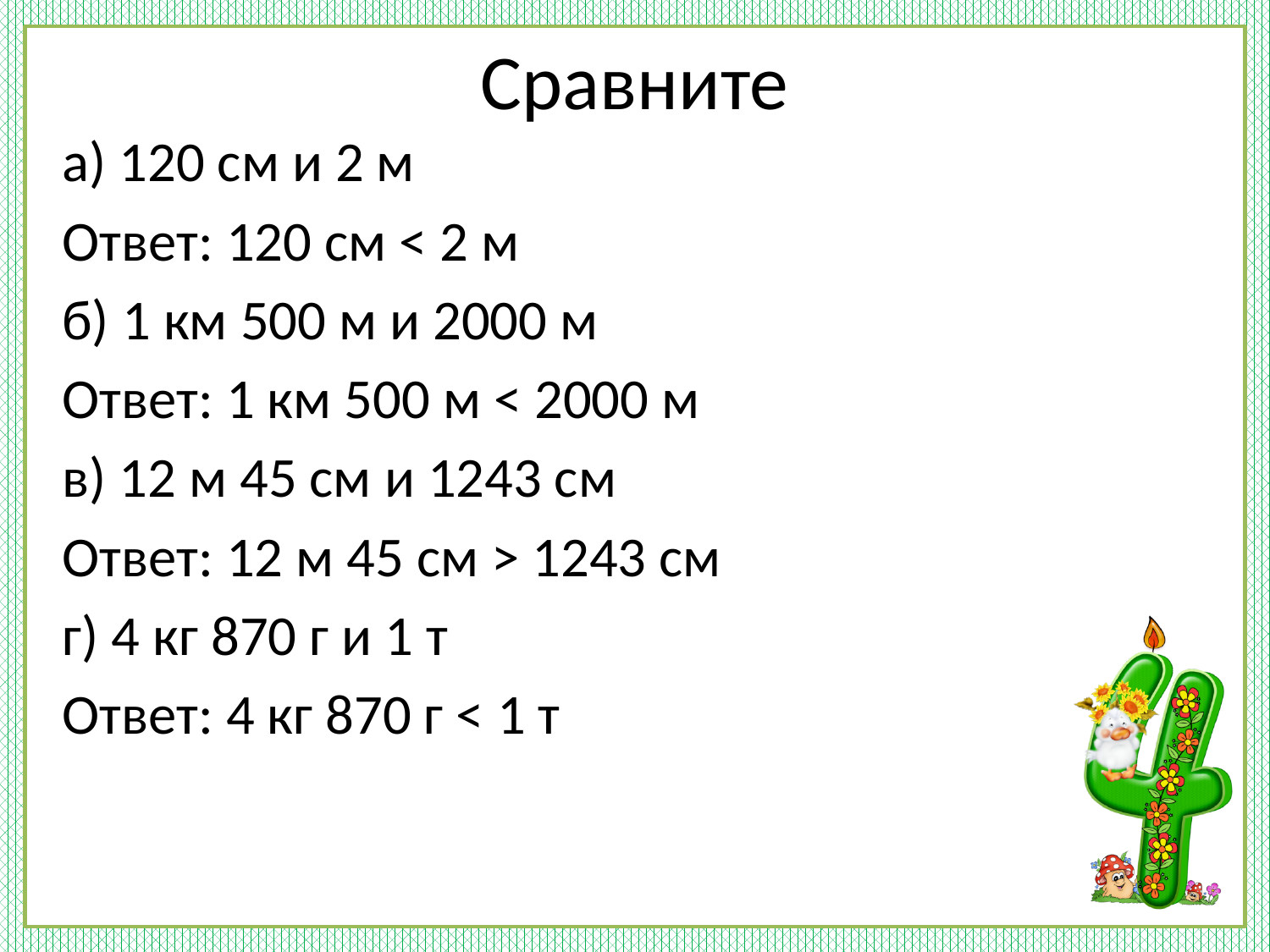

# Сравните
а) 120 см и 2 м
Ответ: 120 см < 2 м
б) 1 км 500 м и 2000 м
Ответ: 1 км 500 м < 2000 м
в) 12 м 45 см и 1243 см
Ответ: 12 м 45 см > 1243 см
г) 4 кг 870 г и 1 т
Ответ: 4 кг 870 г < 1 т